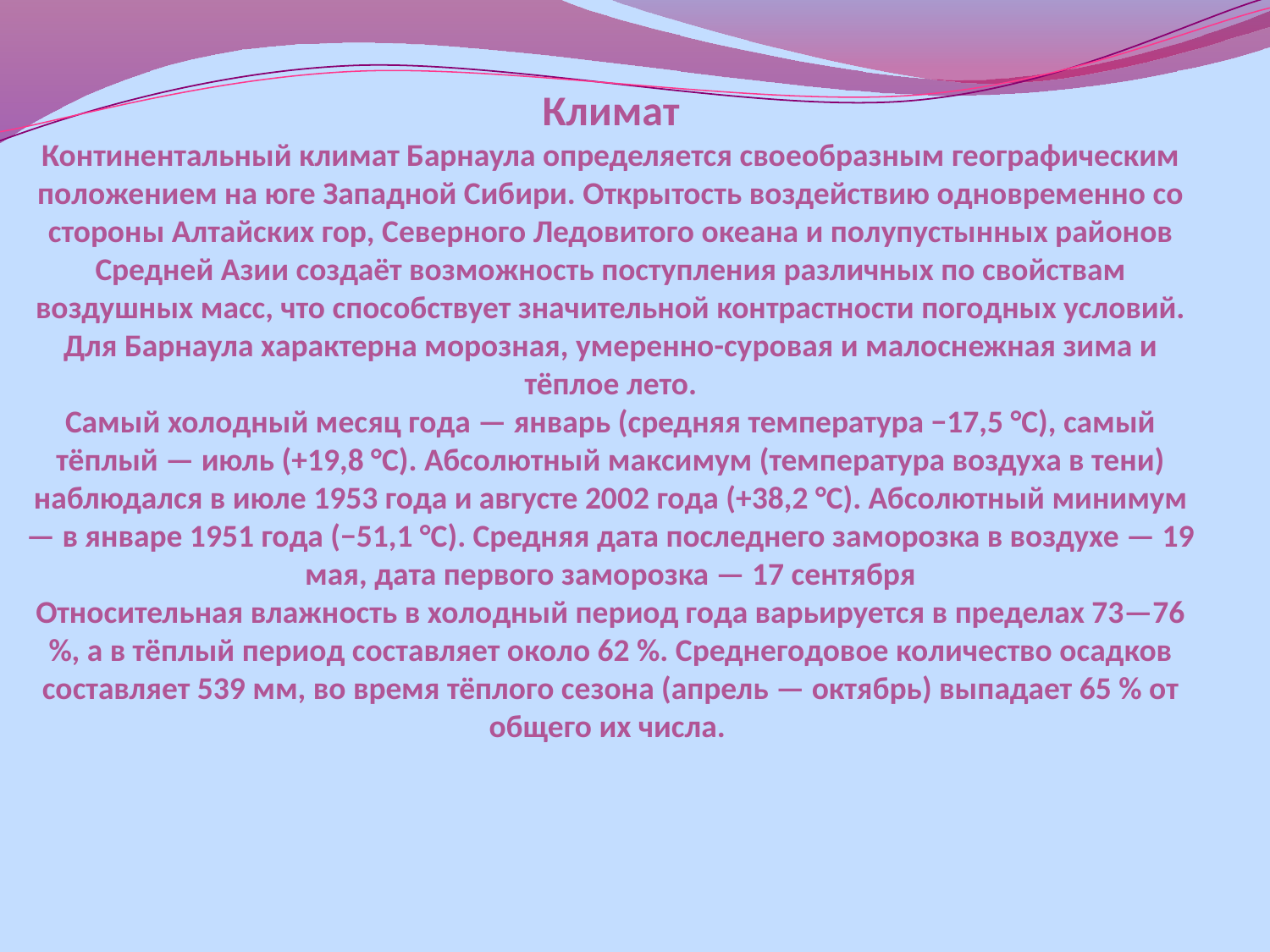

# Климат Континентальный климат Барнаула определяется своеобразным географическим положением на юге Западной Сибири. Открытость воздействию одновременно со стороны Алтайских гор, Северного Ледовитого океана и полупустынных районов Средней Азии создаёт возможность поступления различных по свойствам воздушных масс, что способствует значительной контрастности погодных условий. Для Барнаула характерна морозная, умеренно-суровая и малоснежная зима и тёплое лето. Самый холодный месяц года — январь (средняя температура −17,5 °C), самый тёплый — июль (+19,8 °C). Абсолютный максимум (температура воздуха в тени) наблюдался в июле 1953 года и августе 2002 года (+38,2 °C). Абсолютный минимум — в январе 1951 года (−51,1 °C). Средняя дата последнего заморозка в воздухе — 19 мая, дата первого заморозка — 17 сентября Относительная влажность в холодный период года варьируется в пределах 73—76 %, а в тёплый период составляет около 62 %. Среднегодовое количество осадков составляет 539 мм, во время тёплого сезона (апрель — октябрь) выпадает 65 % от общего их числа.